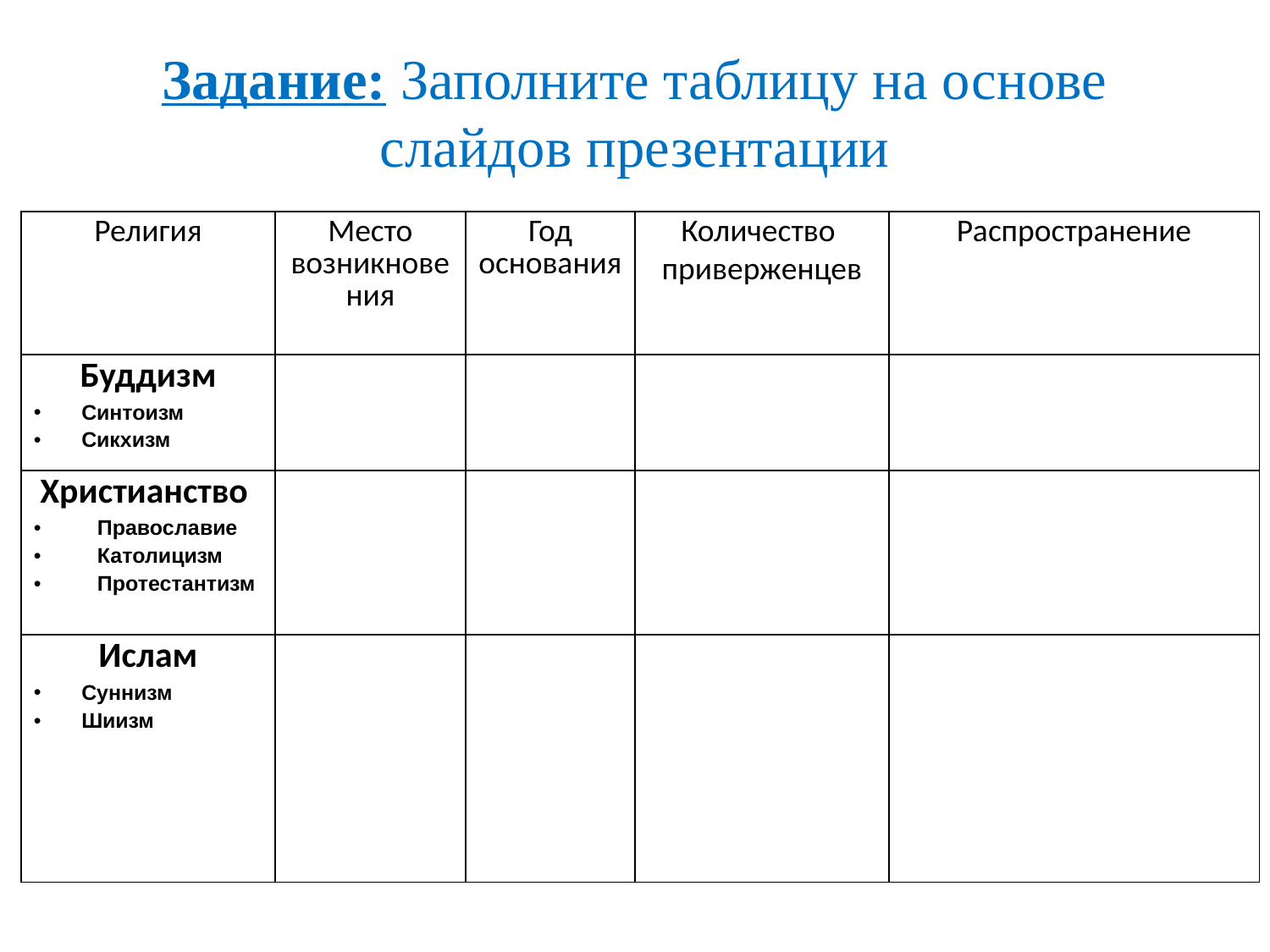

# Задание: Заполните таблицу на основе слайдов презентации
| Религия | Место возникновения | Год основания | Количество приверженцев | Распространение |
| --- | --- | --- | --- | --- |
| Буддизм Синтоизм Сикхизм |  |  |  |  |
| Христианство Православие Католицизм Протестантизм |  |  |  |  |
| Ислам Суннизм Шиизм |  |  |  |  |